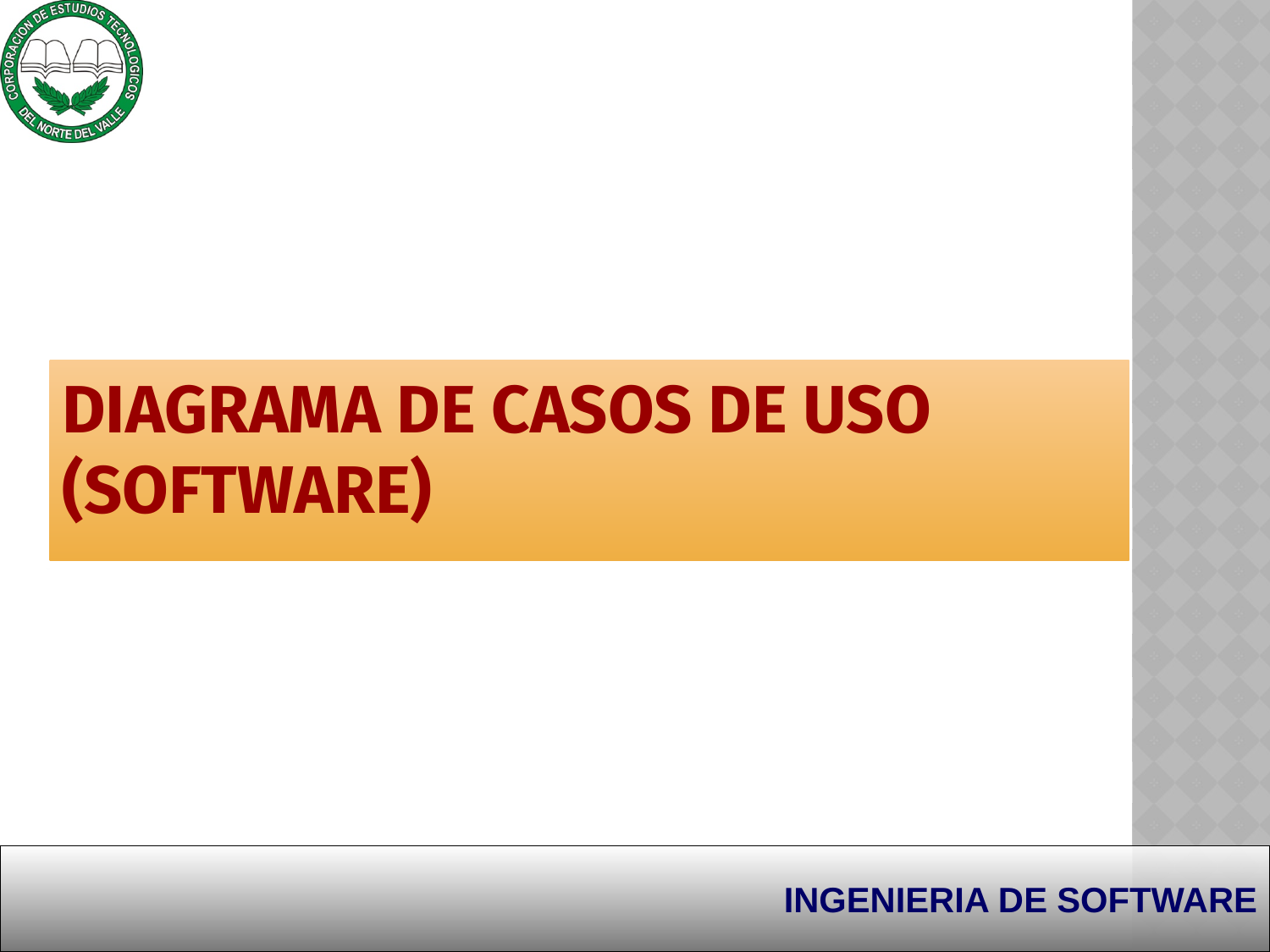

# Diagrama de Casos de Uso (software)